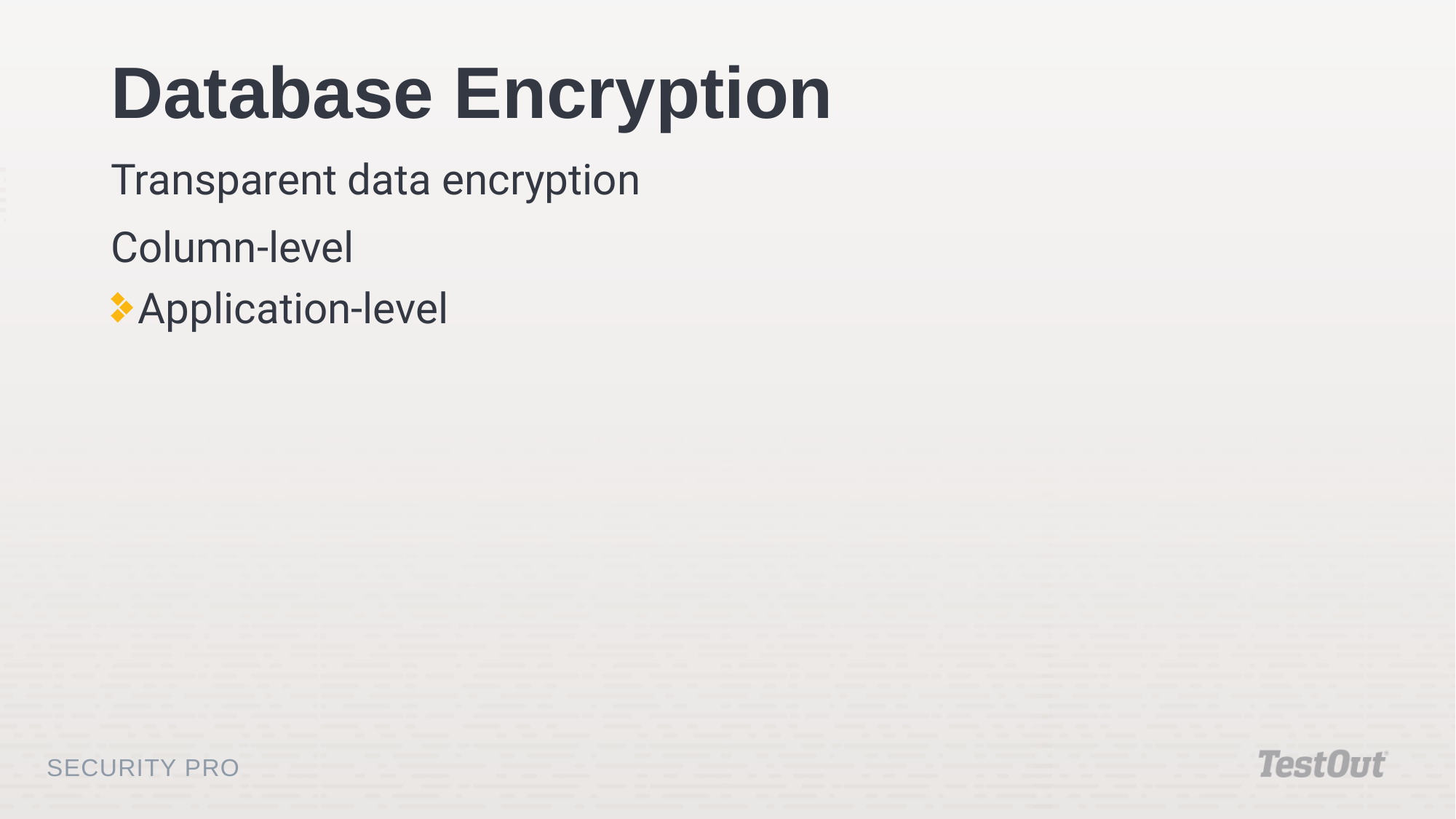

# Database Encryption
Transparent data encryption
Column-level
Application-level
Security Pro